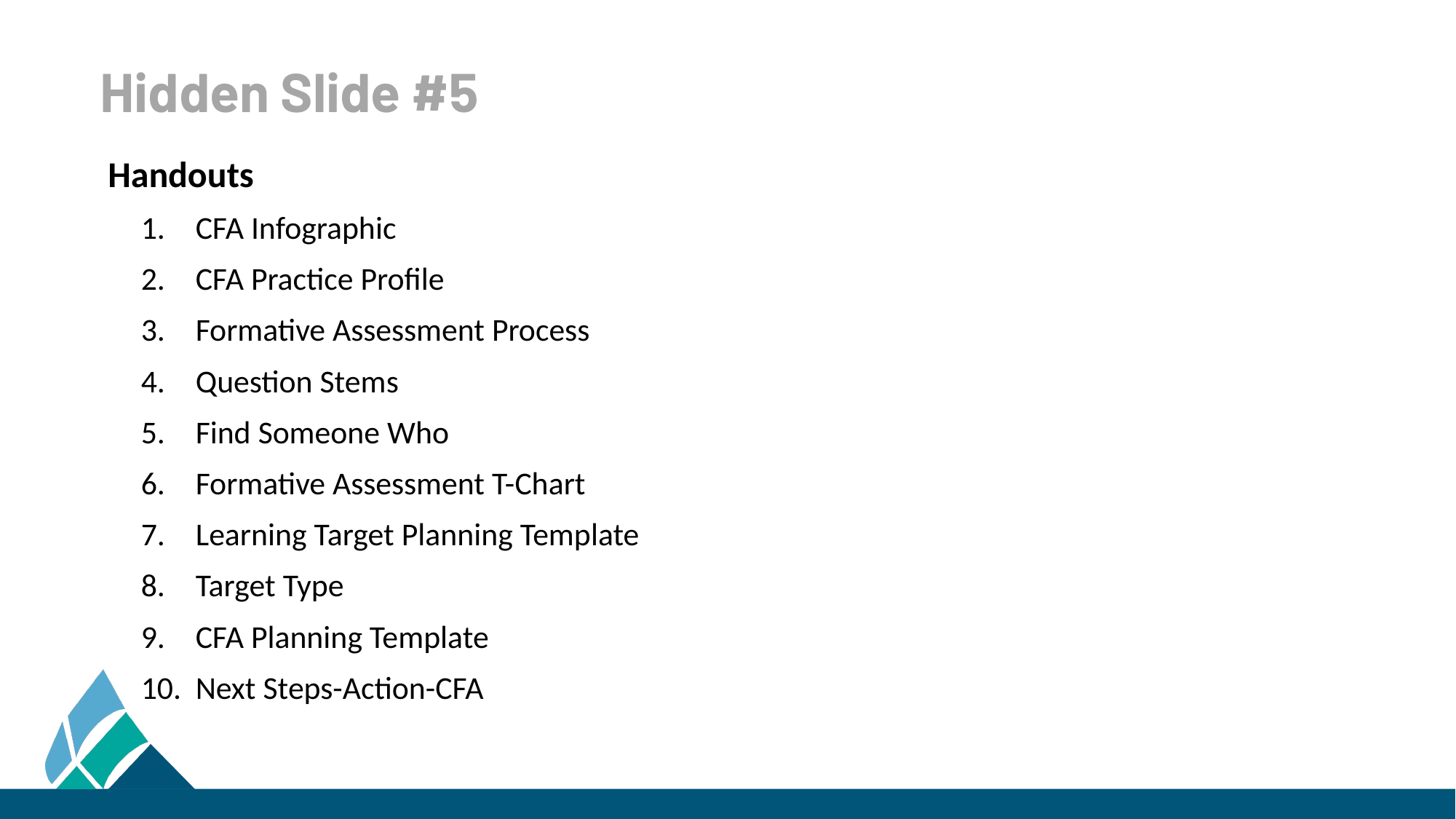

# Hidden Slide #5
Handouts
CFA Infographic
CFA Practice Profile
Formative Assessment Process
Question Stems
Find Someone Who
Formative Assessment T-Chart
Learning Target Planning Template
Target Type
CFA Planning Template
Next Steps-Action-CFA